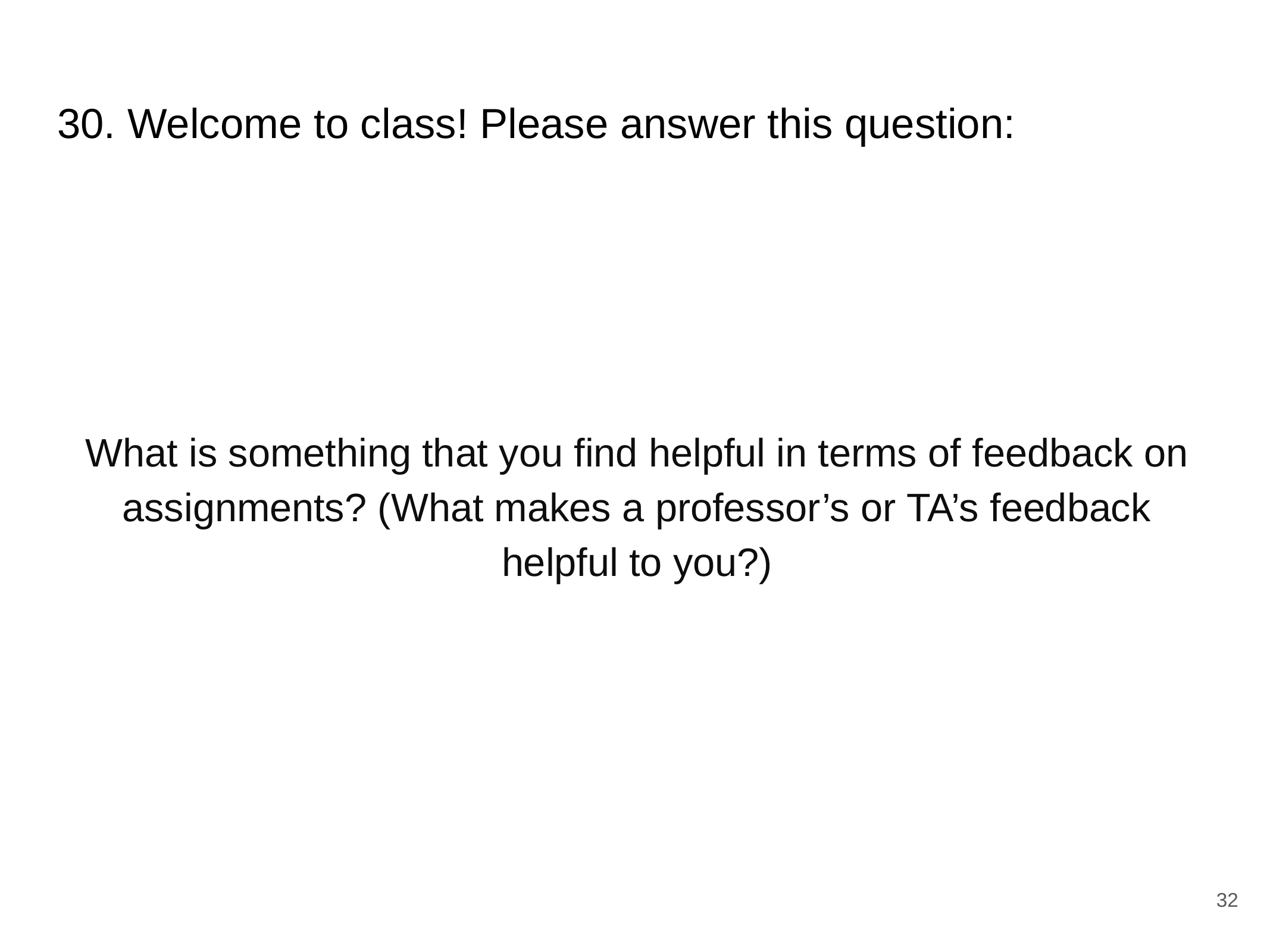

# 30. Welcome to class! Please answer this question:
What is something that you find helpful in terms of feedback on assignments? (What makes a professor’s or TA’s feedback helpful to you?)

32